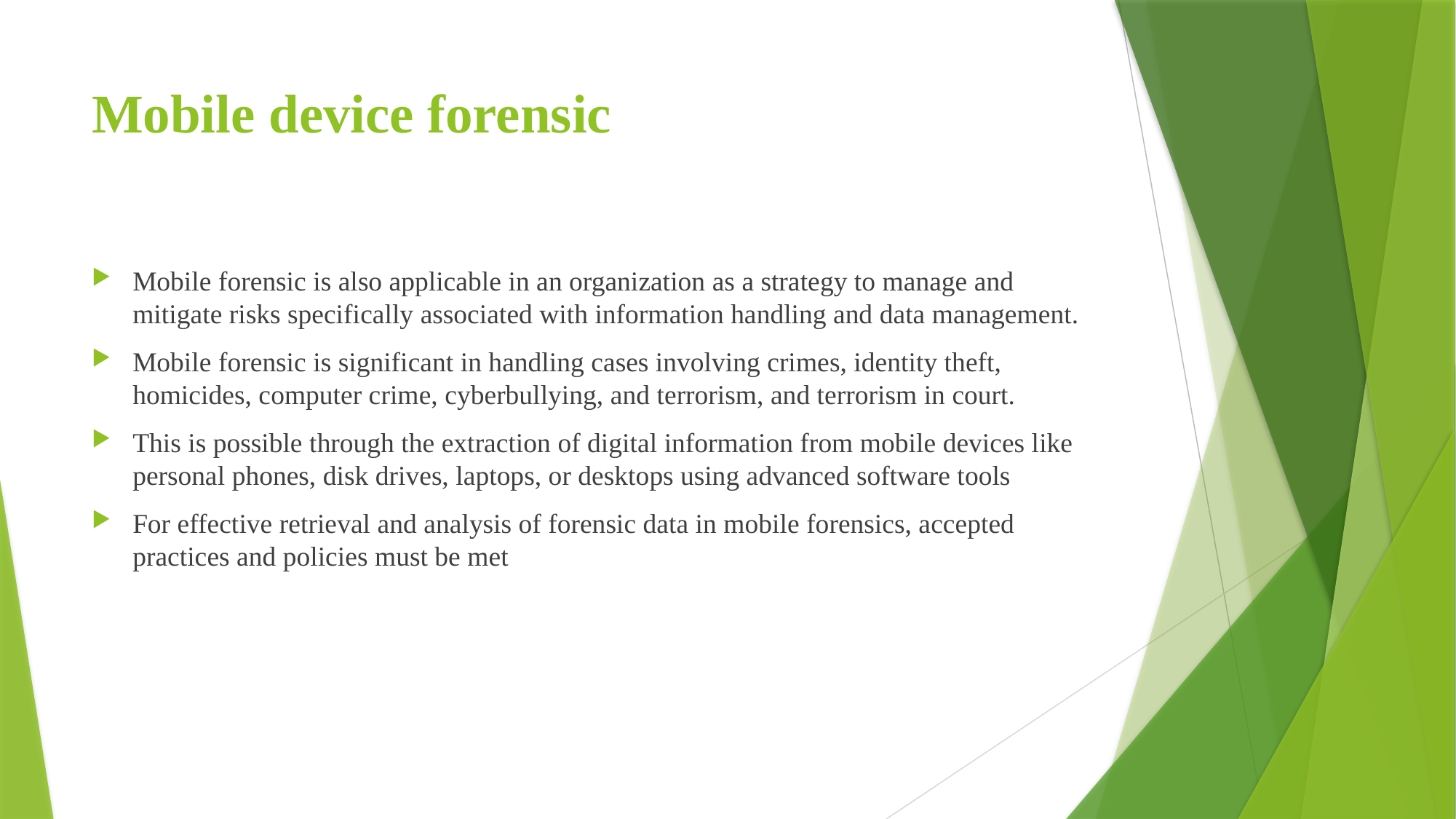

# Mobile device forensic
Mobile forensic is also applicable in an organization as a strategy to manage and mitigate risks specifically associated with information handling and data management.
Mobile forensic is significant in handling cases involving crimes, identity theft, homicides, computer crime, cyberbullying, and terrorism, and terrorism in court.
This is possible through the extraction of digital information from mobile devices like personal phones, disk drives, laptops, or desktops using advanced software tools
For effective retrieval and analysis of forensic data in mobile forensics, accepted practices and policies must be met